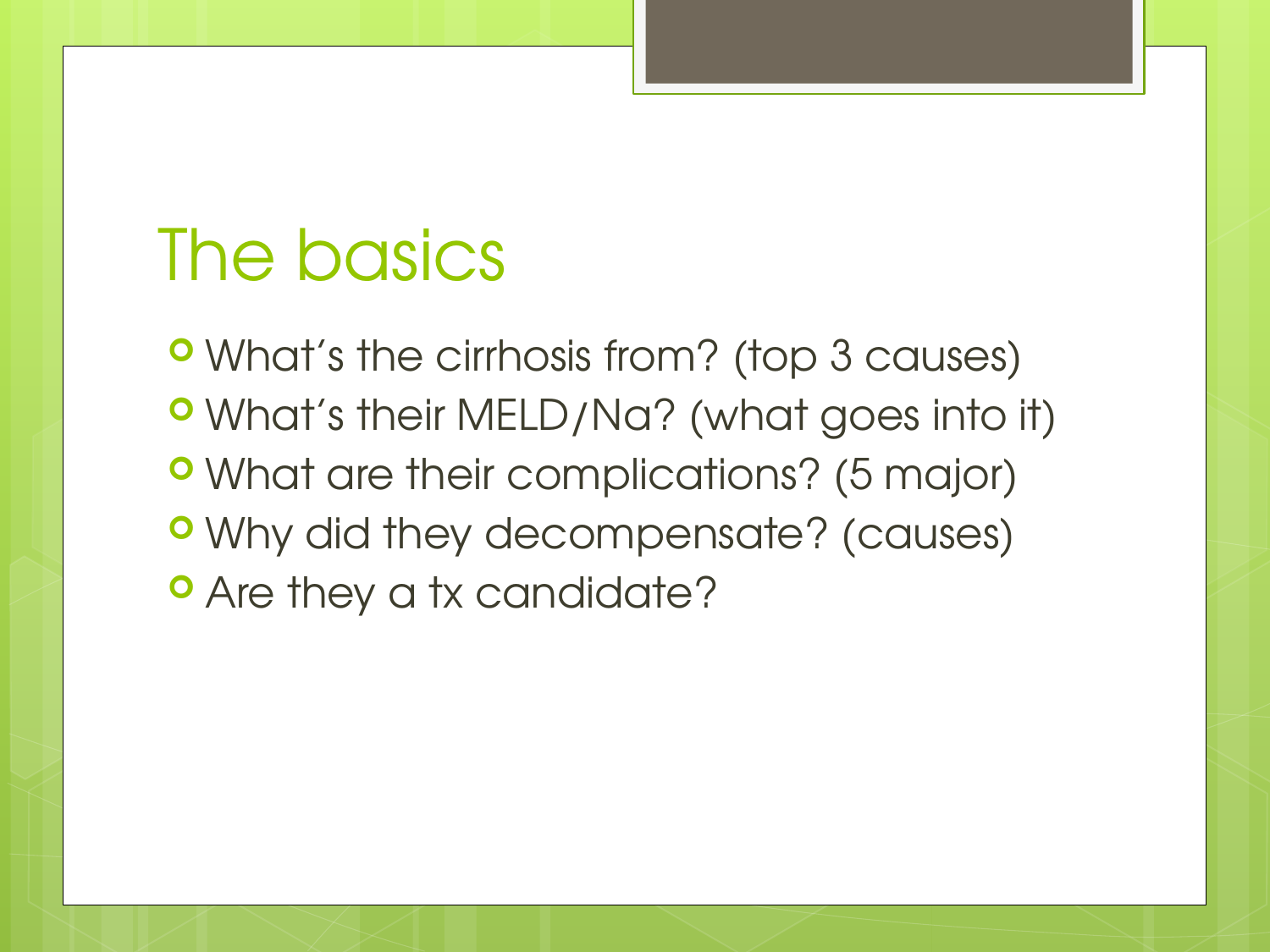

# The basics
What’s the cirrhosis from? (top 3 causes)
What’s their MELD/Na? (what goes into it)
What are their complications? (5 major)
Why did they decompensate? (causes)
Are they a tx candidate?